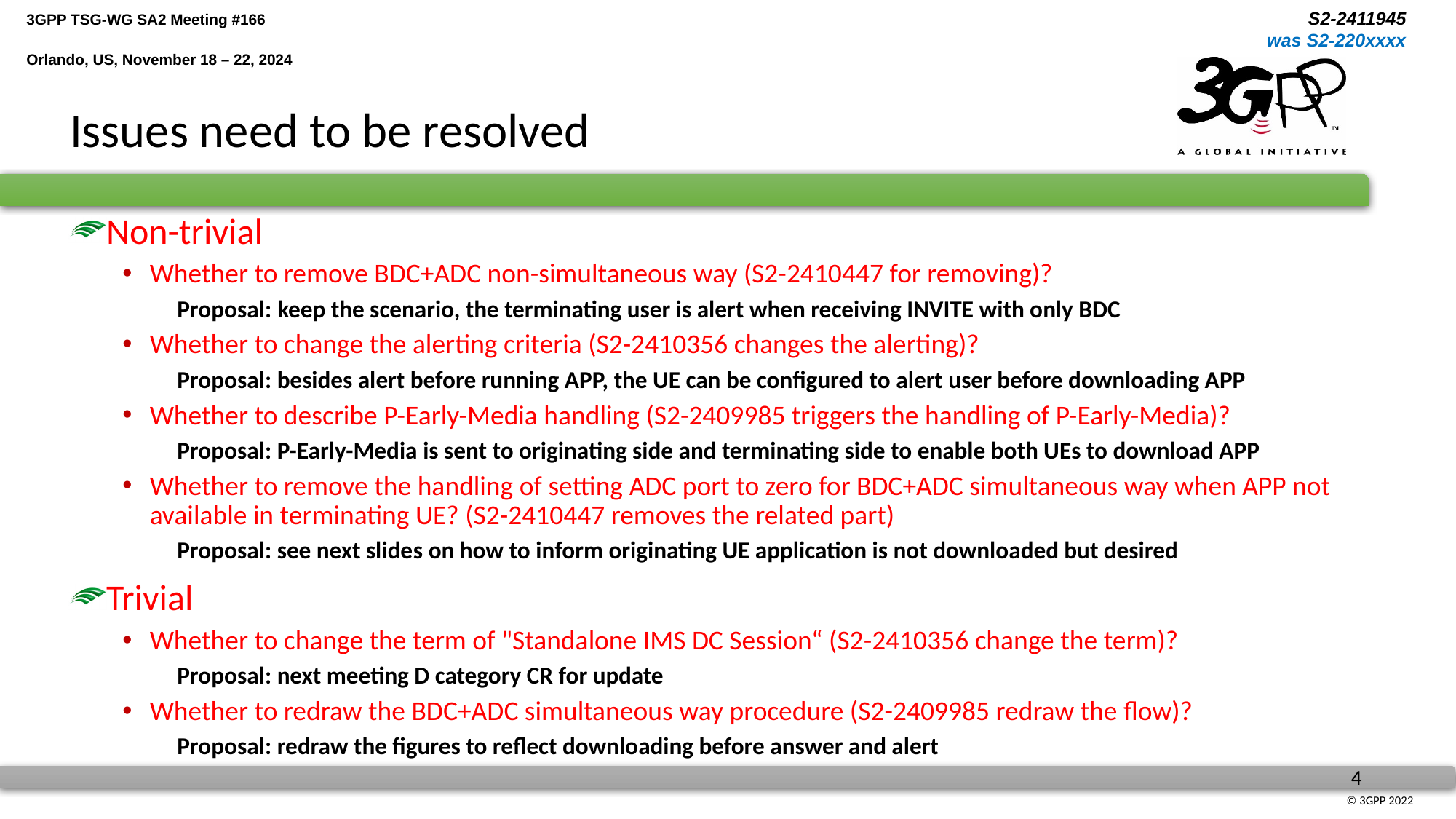

# Issues need to be resolved
Non-trivial
Whether to remove BDC+ADC non-simultaneous way (S2-2410447 for removing)?
Proposal: keep the scenario, the terminating user is alert when receiving INVITE with only BDC
Whether to change the alerting criteria (S2-2410356 changes the alerting)?
Proposal: besides alert before running APP, the UE can be configured to alert user before downloading APP
Whether to describe P-Early-Media handling (S2-2409985 triggers the handling of P-Early-Media)?
Proposal: P-Early-Media is sent to originating side and terminating side to enable both UEs to download APP
Whether to remove the handling of setting ADC port to zero for BDC+ADC simultaneous way when APP not available in terminating UE? (S2-2410447 removes the related part)
Proposal: see next slides on how to inform originating UE application is not downloaded but desired
Trivial
Whether to change the term of "Standalone IMS DC Session“ (S2-2410356 change the term)?
Proposal: next meeting D category CR for update
Whether to redraw the BDC+ADC simultaneous way procedure (S2-2409985 redraw the flow)?
Proposal: redraw the figures to reflect downloading before answer and alert